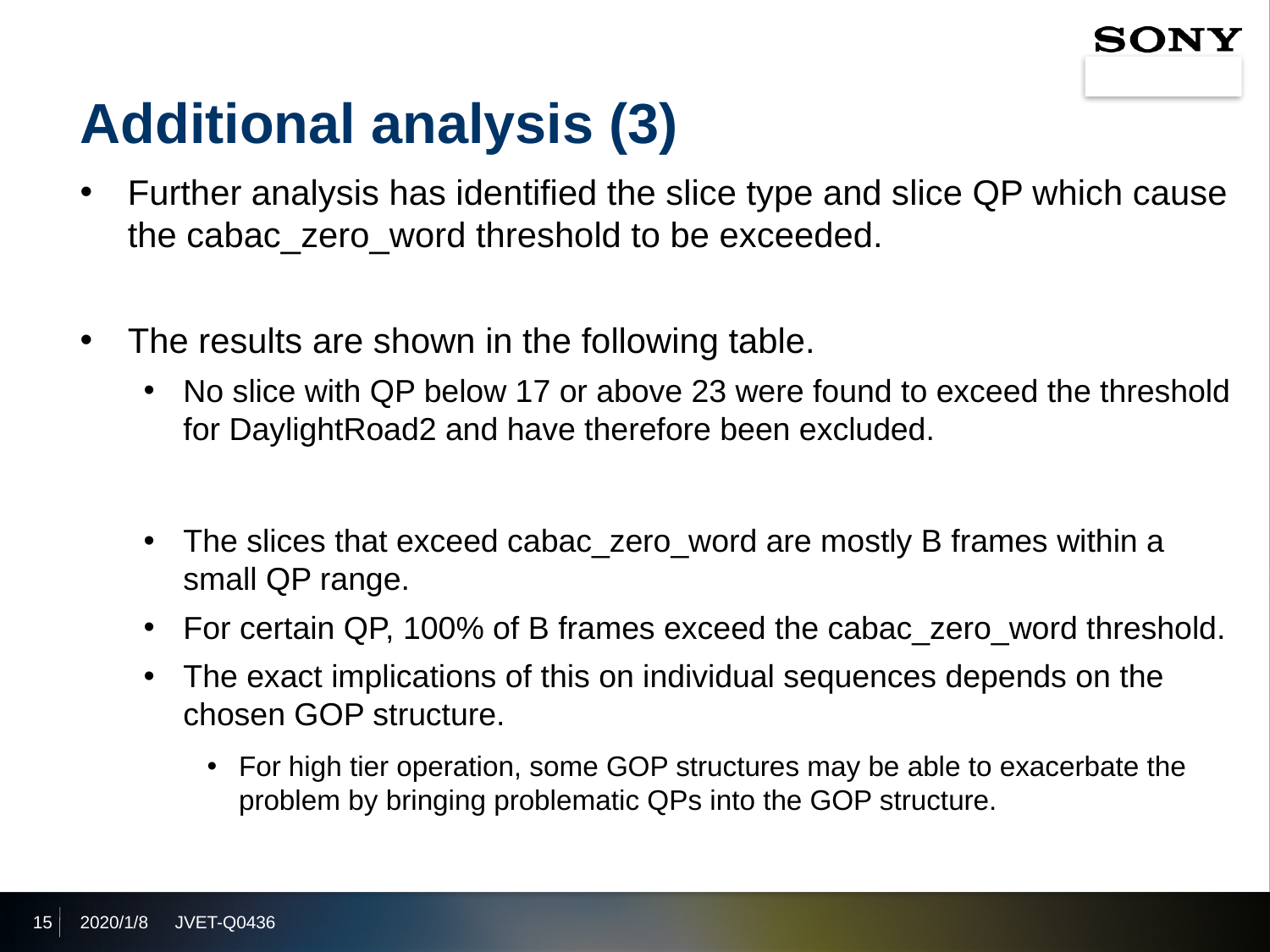

# Additional analysis (3)
Further analysis has identified the slice type and slice QP which cause the cabac_zero_word threshold to be exceeded.

The results are shown in the following table.
No slice with QP below 17 or above 23 were found to exceed the threshold for DaylightRoad2 and have therefore been excluded.

The slices that exceed cabac_zero_word are mostly B frames within a small QP range.
For certain QP, 100% of B frames exceed the cabac_zero_word threshold.
The exact implications of this on individual sequences depends on the chosen GOP structure.
For high tier operation, some GOP structures may be able to exacerbate the problem by bringing problematic QPs into the GOP structure.

15
2020/1/8
JVET-Q0436